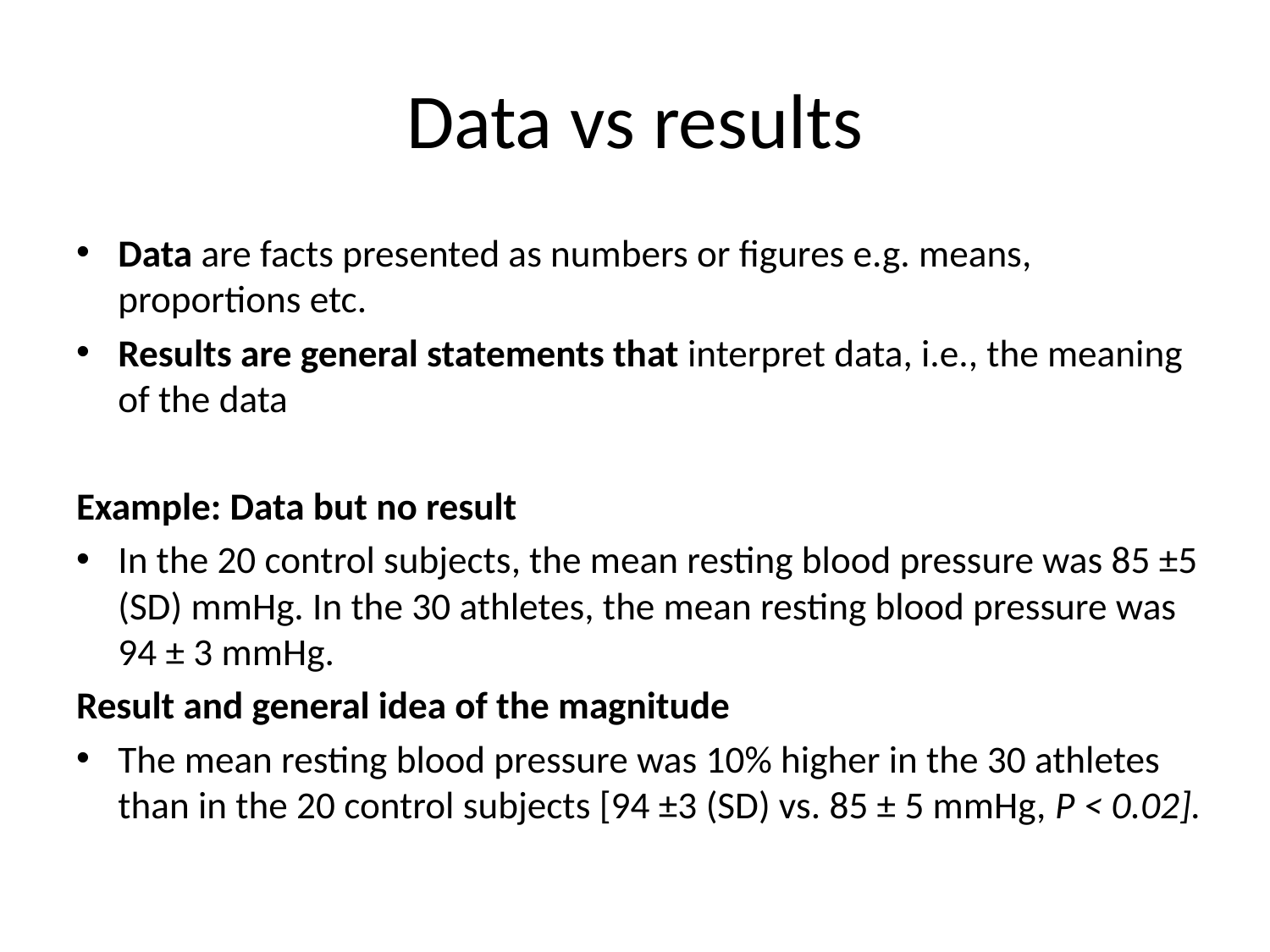

# Data vs results
Data are facts presented as numbers or figures e.g. means, proportions etc.
Results are general statements that interpret data, i.e., the meaning of the data

Example: Data but no result
In the 20 control subjects, the mean resting blood pressure was 85 ±5 (SD) mmHg. In the 30 athletes, the mean resting blood pressure was 94 ± 3 mmHg.
Result and general idea of the magnitude
The mean resting blood pressure was 10% higher in the 30 athletes than in the 20 control subjects [94 ±3 (SD) vs. 85 ± 5 mmHg, P < 0.02].